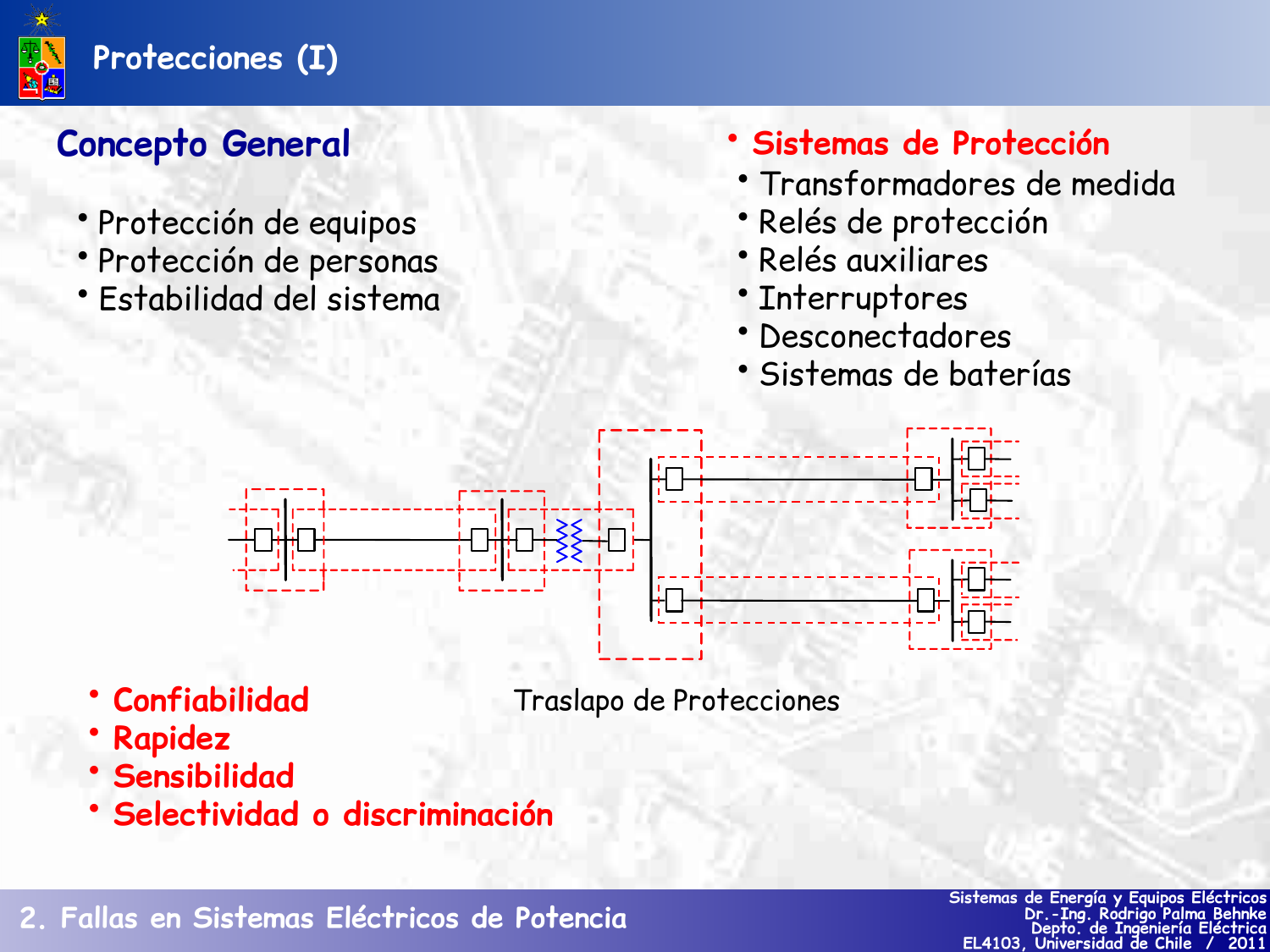

Protecciones (I)
 Sistemas de Protección
Concepto General
 Transformadores de medida
 Relés de protección
 Relés auxiliares
 Interruptores
 Desconectadores
 Sistemas de baterías

 Protección de equipos
 Protección de personas
 Estabilidad del sistema

 Confiabilidad
 Rapidez
 Sensibilidad
 Selectividad o discriminación

Traslapo de Protecciones
2. Fallas en Sistemas Eléctricos de Potencia